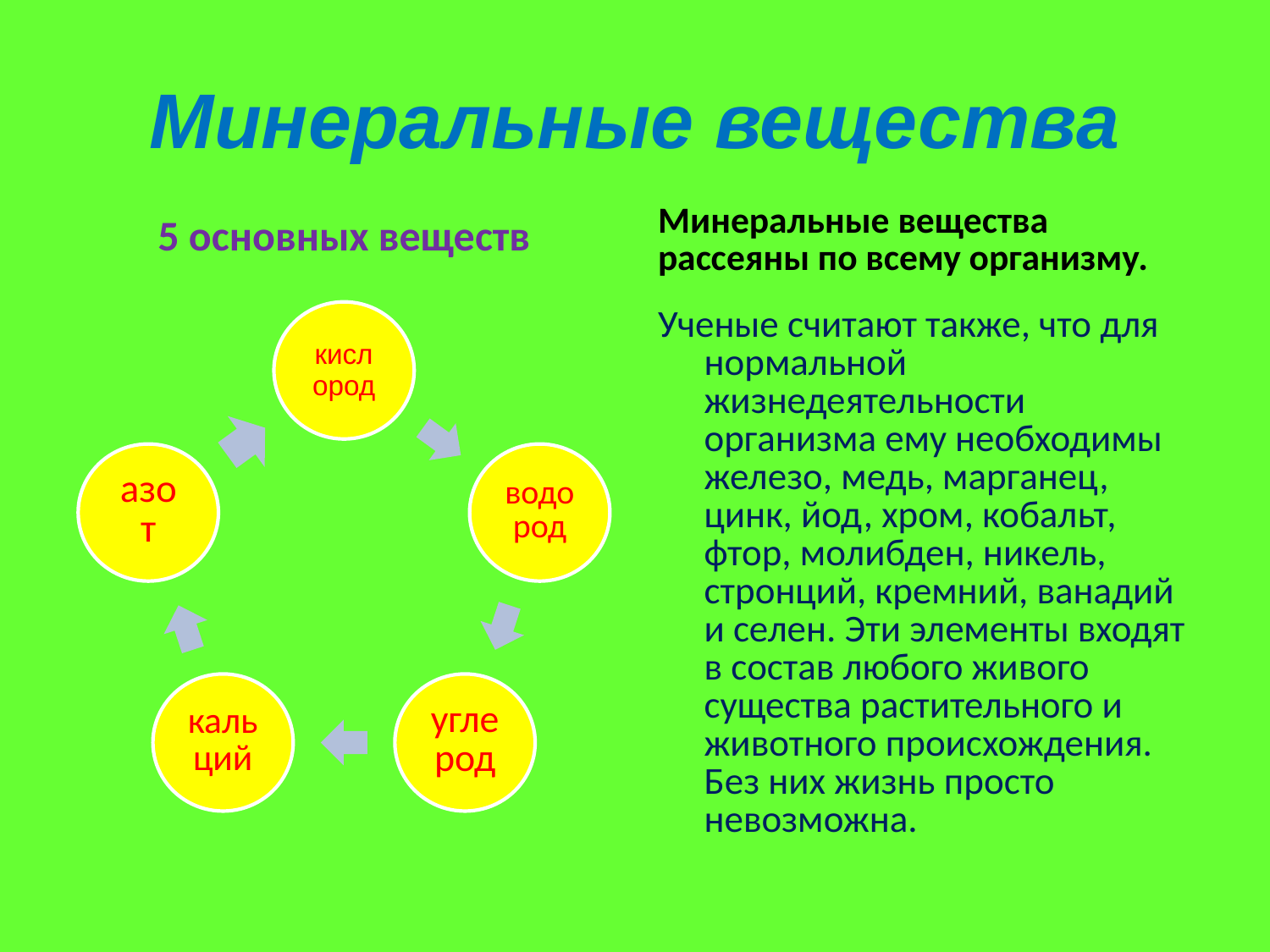

# Минеральные вещества
Минеральные вещества рассеяны по всему организму.
5 основных веществ
кислород
водород
углерод
кальций
азот
Ученые считают также, что для нормальной жизнедеятельности организма ему необходимы железо, медь, марганец, цинк, йод, хром, кобальт, фтор, молибден, никель, стронций, кремний, ванадий и селен. Эти элементы входят в состав любого живого существа растительного и животного происхождения. Без них жизнь просто невозможна.